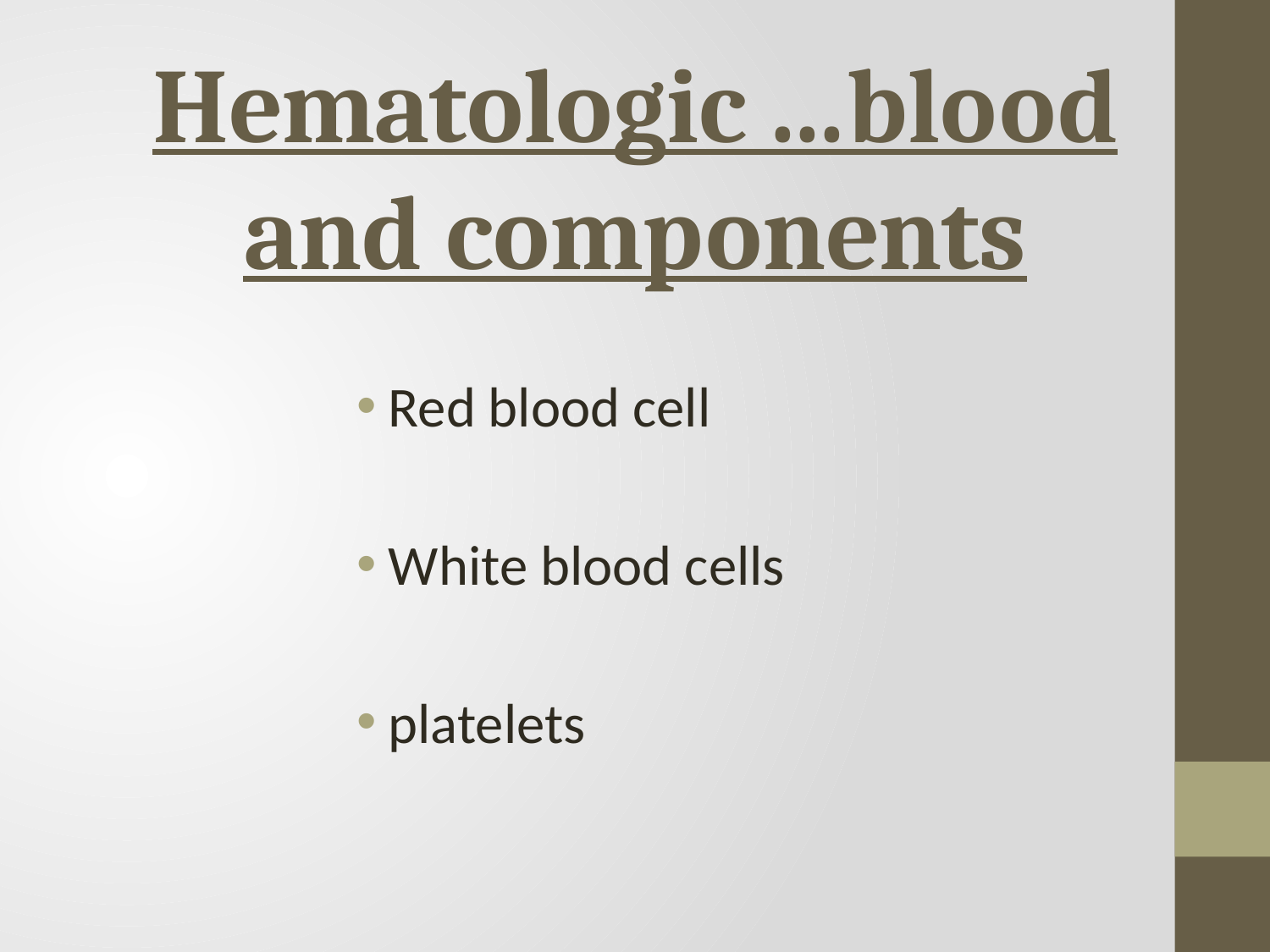

# Hematologic …blood and components

Red blood cell

White blood cells

platelets